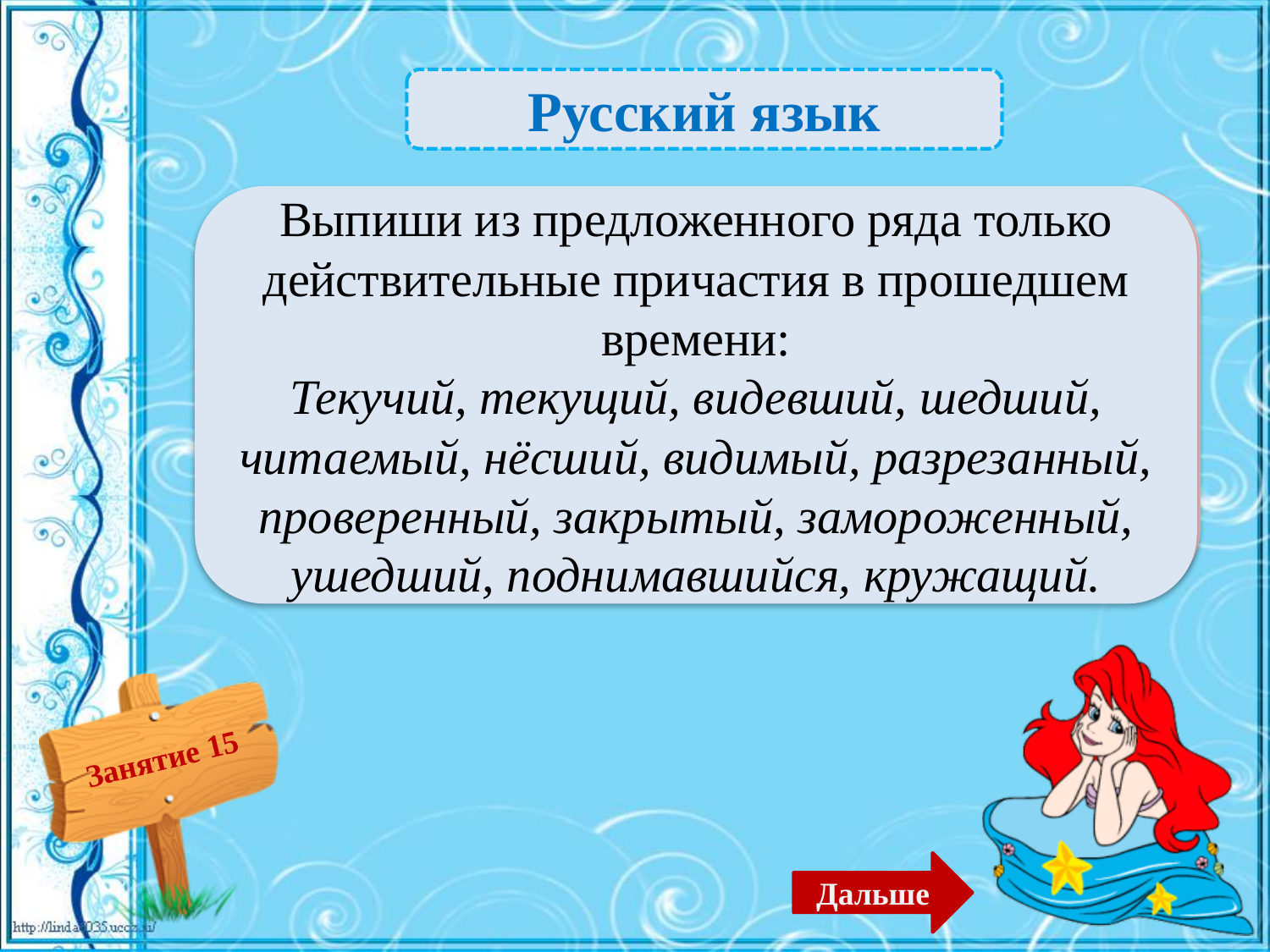

Русский язык
Выпиши из предложенного ряда только действительные причастия в прошедшем времени:
Текучий, текущий, видевший, шедший, читаемый, нёсший, видимый, разрезанный,
проверенный, закрытый, замороженный, ушедший, поднимавшийся, кружащий.

 Видевший, шедший, нёсший, ушедший, поднимавшийся – 3б.
Дальше